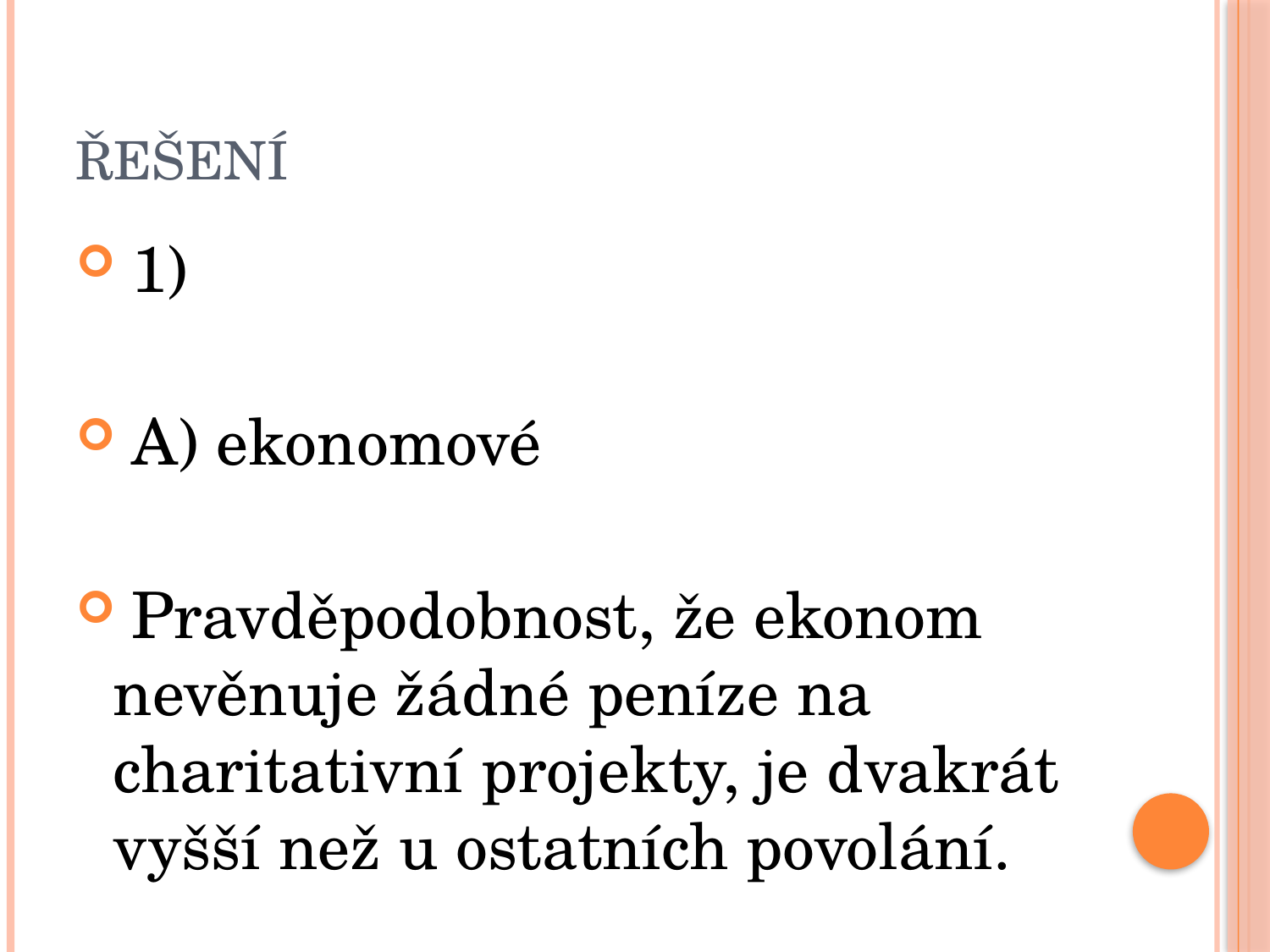

# ŘEŠENÍ
 1)

 A) ekonomové

 Pravděpodobnost, že ekonom nevěnuje žádné peníze na charitativní projekty, je dvakrát vyšší než u ostatních povolání.